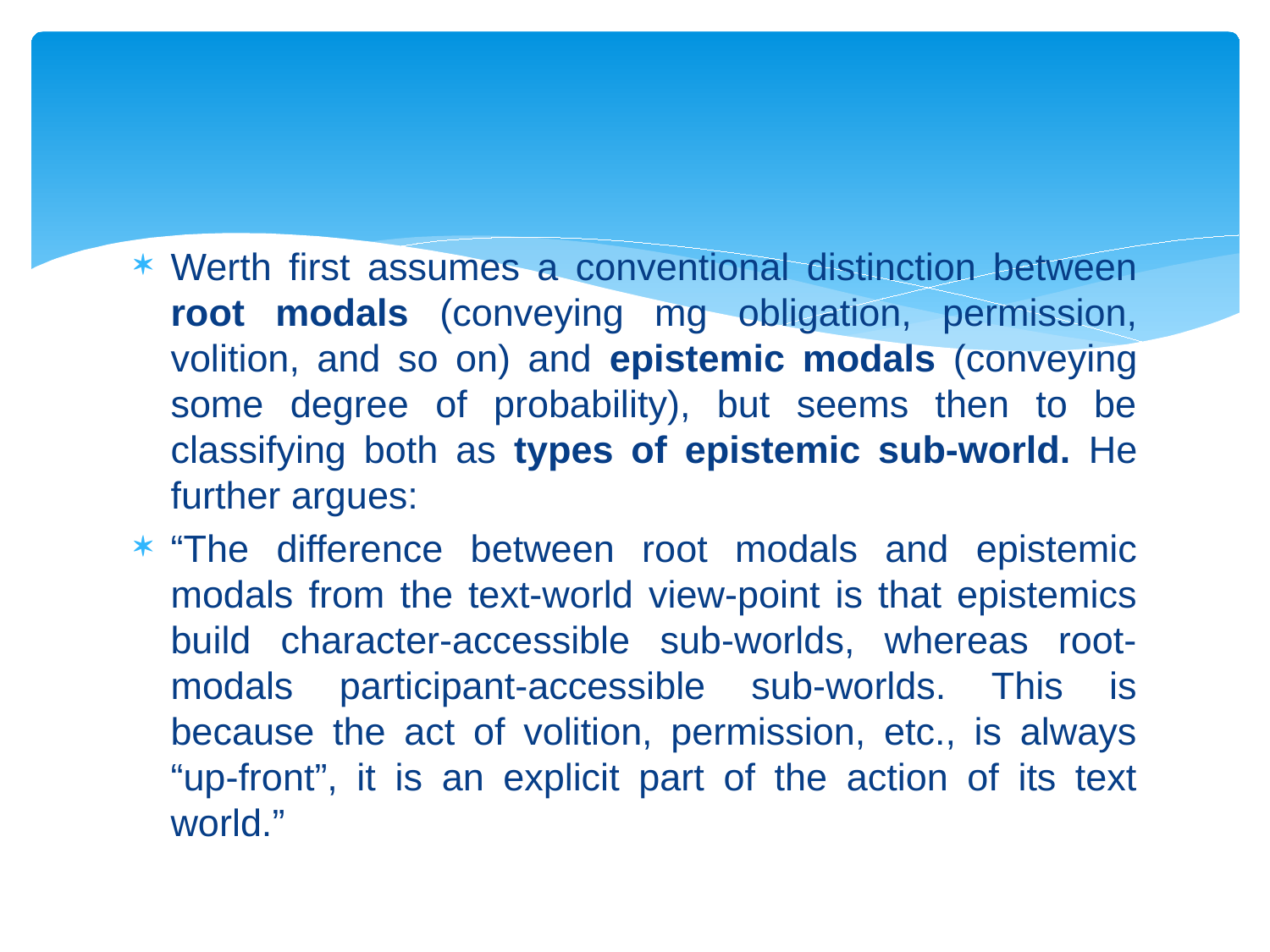

#
Werth first assumes a conventional distinction between root modals (conveying mg obligation, permission, volition, and so on) and epistemic modals (conveying some degree of probability), but seems then to be classifying both as types of epistemic sub-world. He further argues:
“The difference between root modals and epistemic modals from the text-world view-point is that epistemics build character-accessible sub-worlds, whereas root-modals participant-accessible sub-worlds. This is because the act of volition, permission, etc., is always “up-front”, it is an explicit part of the action of its text world.”